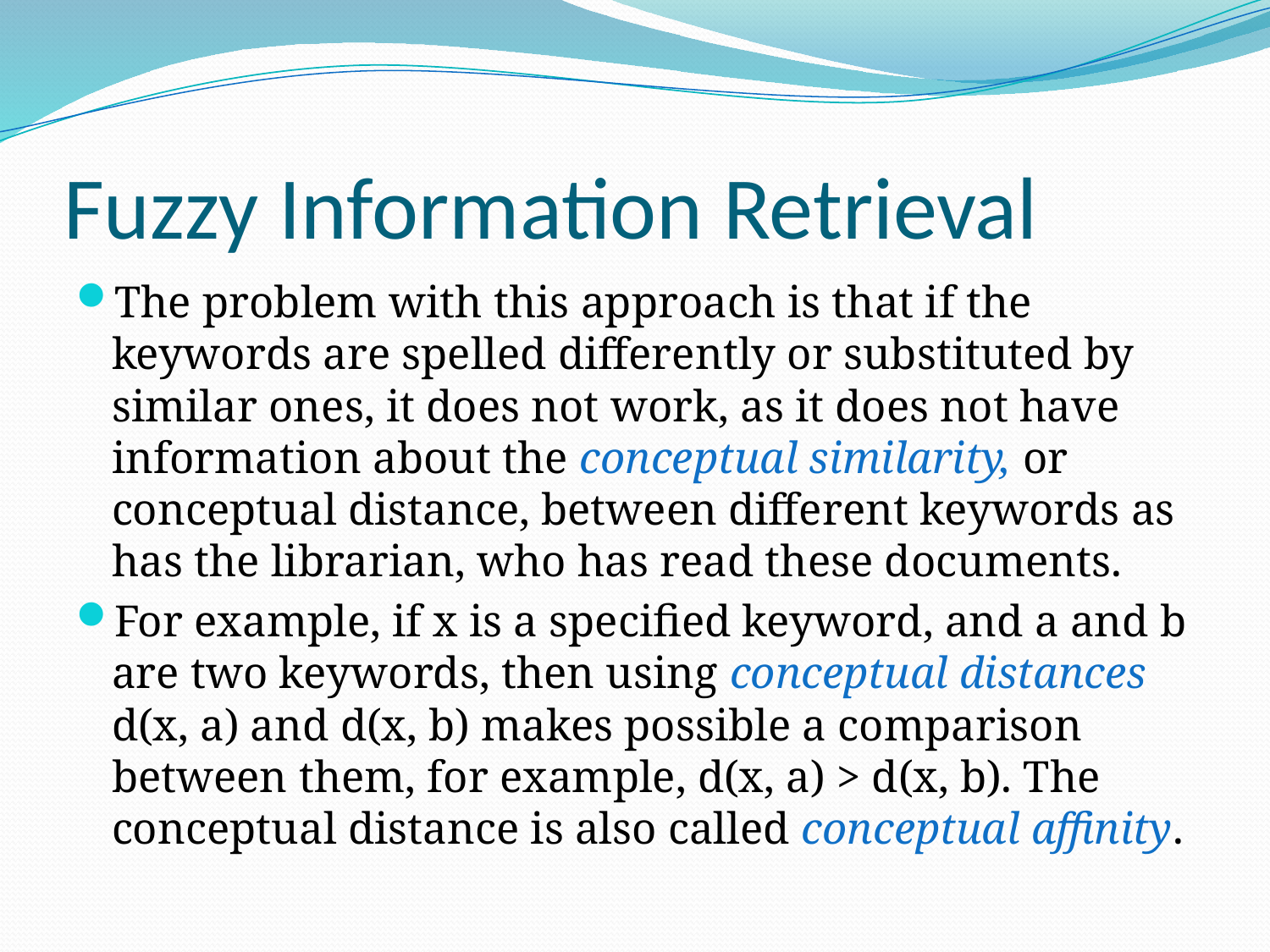

# Fuzzy Information Retrieval
The problem with this approach is that if the keywords are spelled differently or substituted by similar ones, it does not work, as it does not have information about the conceptual similarity, or conceptual distance, between different keywords as has the librarian, who has read these documents.
For example, if x is a specified keyword, and a and b are two keywords, then using conceptual distances
d(x, a) and d(x, b) makes possible a comparison between them, for example, d(x, a) > d(x, b). The conceptual distance is also called conceptual affinity.